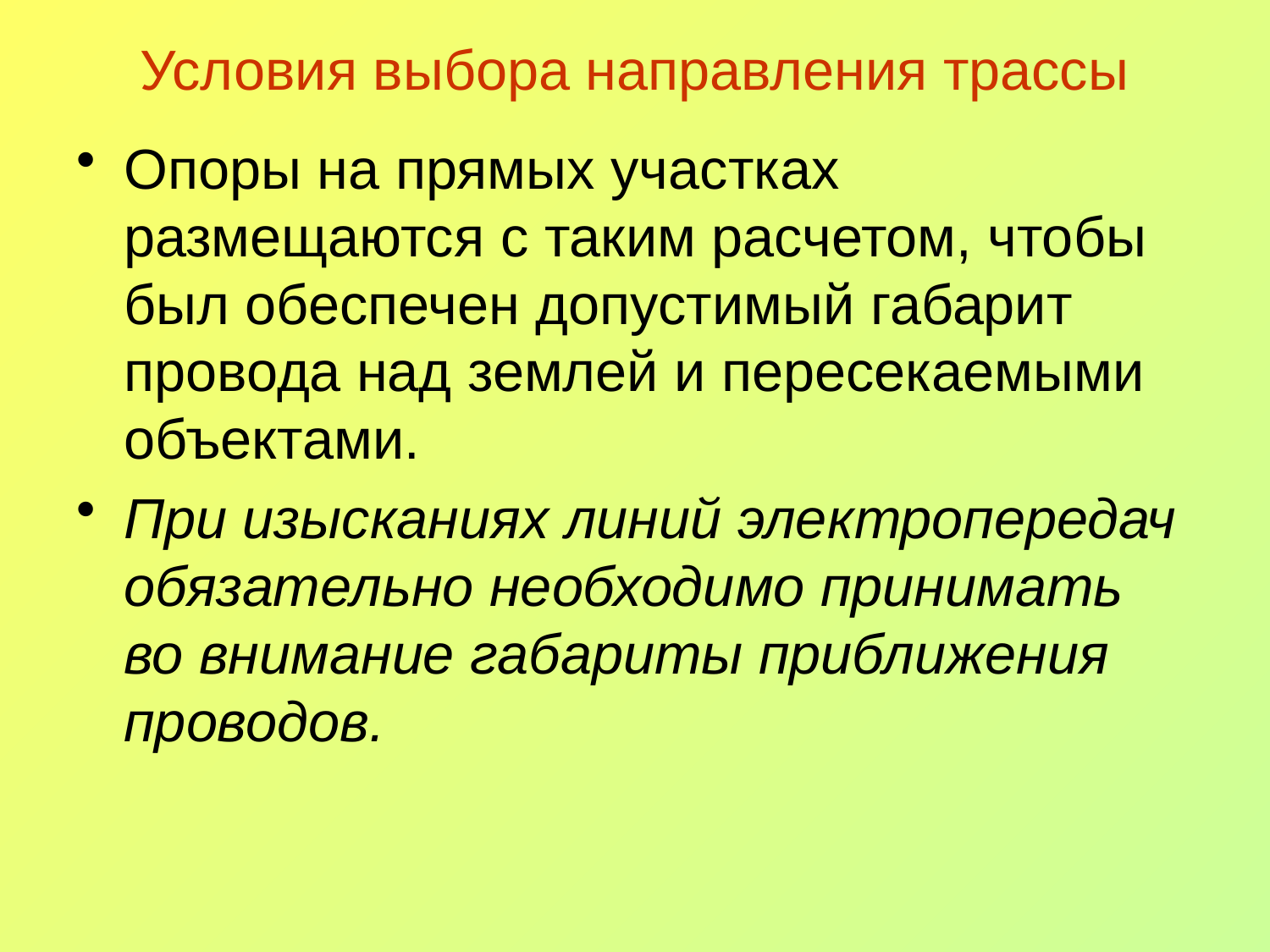

# Условия выбора направления трассы
Опоры на прямых участках размещаются с таким расчетом, чтобы был обеспечен допустимый габарит провода над землей и пересекаемыми объектами.
При изысканиях линий электропередач обязательно необходимо принимать во внимание габариты приближения проводов.